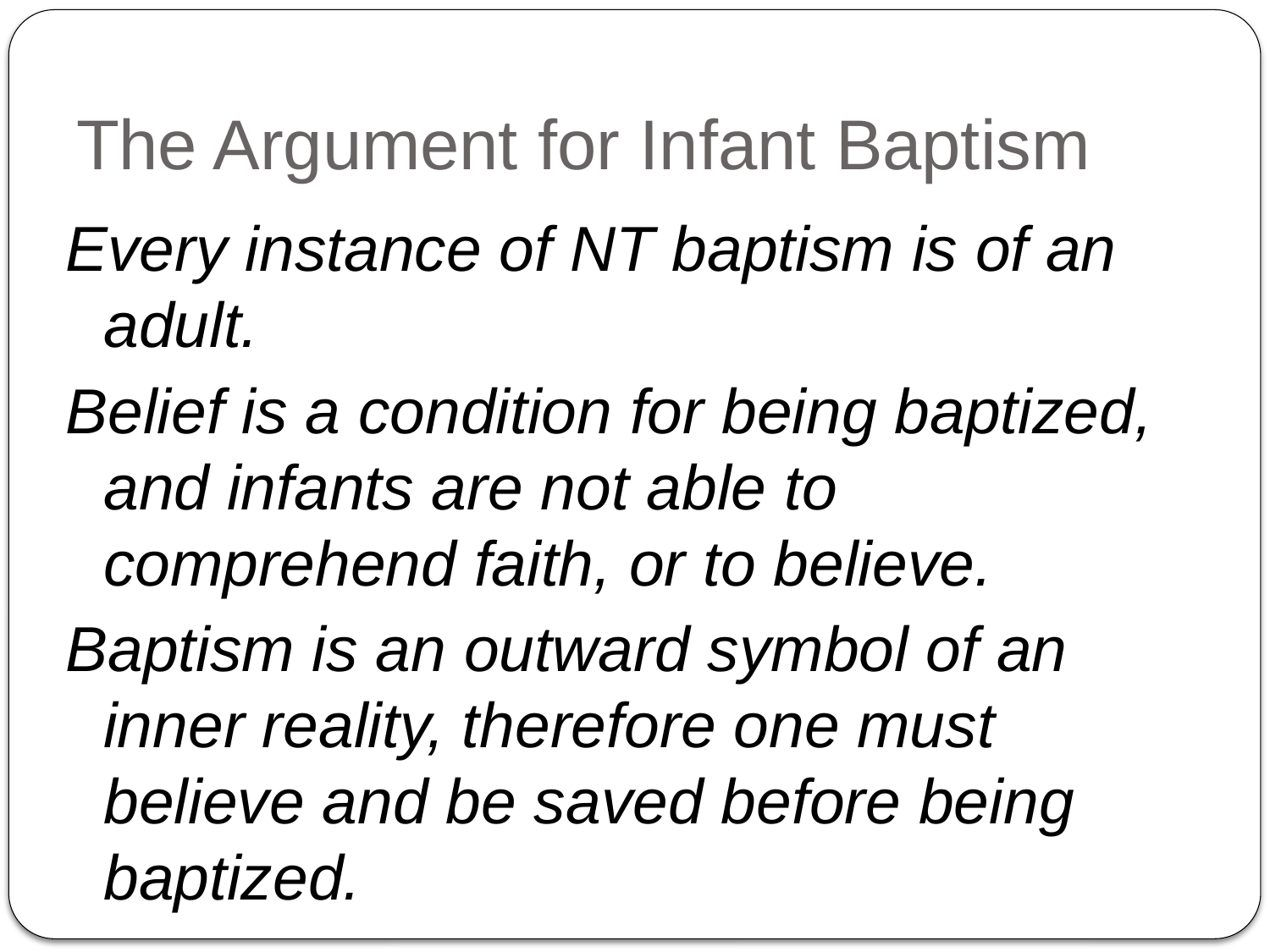

# The Argument for Infant Baptism
Every instance of NT baptism is of an adult.
Belief is a condition for being baptized, and infants are not able to comprehend faith, or to believe.
Baptism is an outward symbol of an inner reality, therefore one must believe and be saved before being baptized.